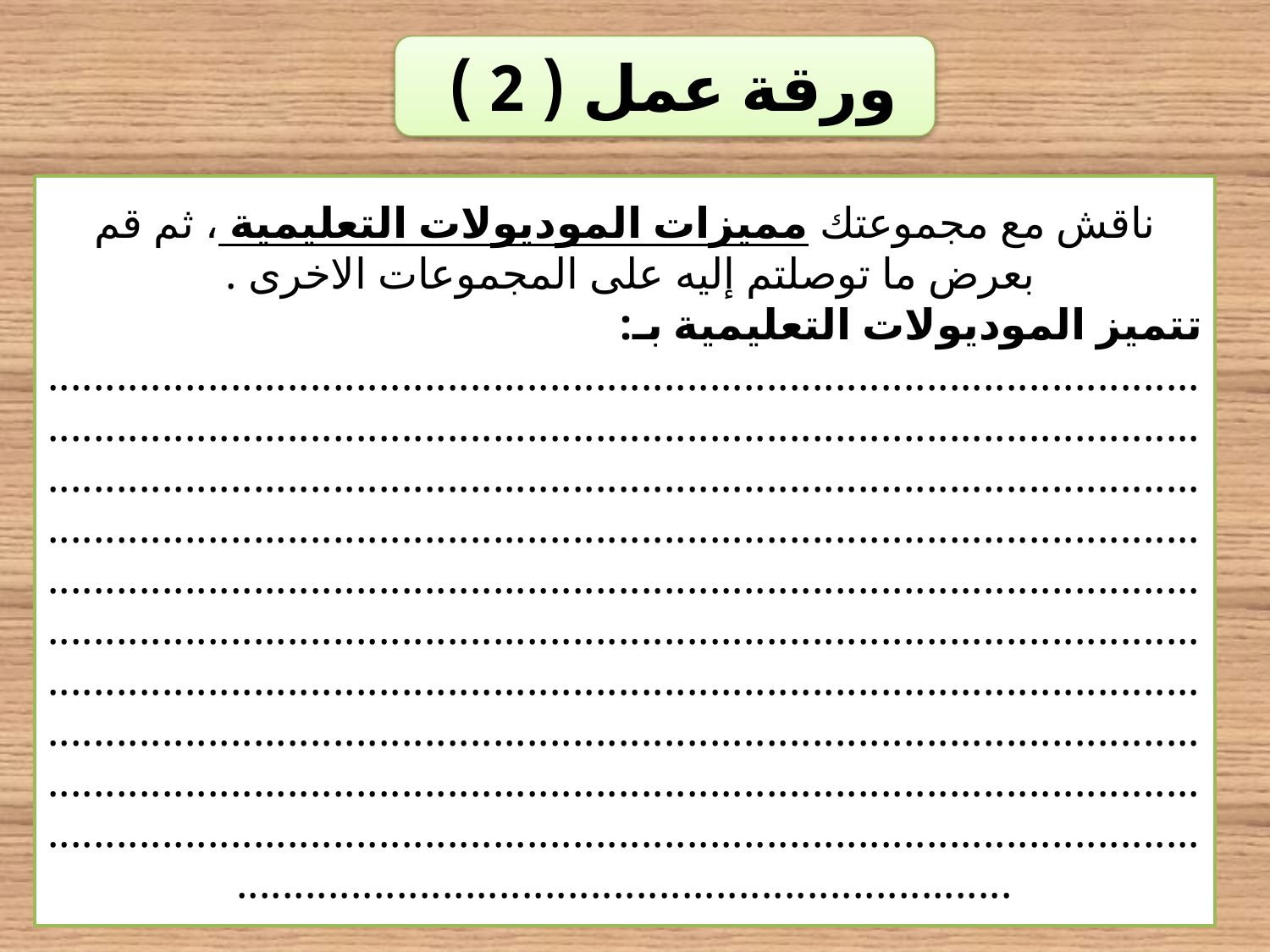

ورقة عمل ( 2 )
ناقش مع مجموعتك مميزات الموديولات التعليمية ، ثم قم بعرض ما توصلتم إليه على المجموعات الاخرى .
تتميز الموديولات التعليمية بـ:
......................................................................................................................................................................................................................................................................................................................................................................................................................................................................................................................................................................................................................................................................................................................................................................................................................................................................................................................................................................................................................................................................................................................